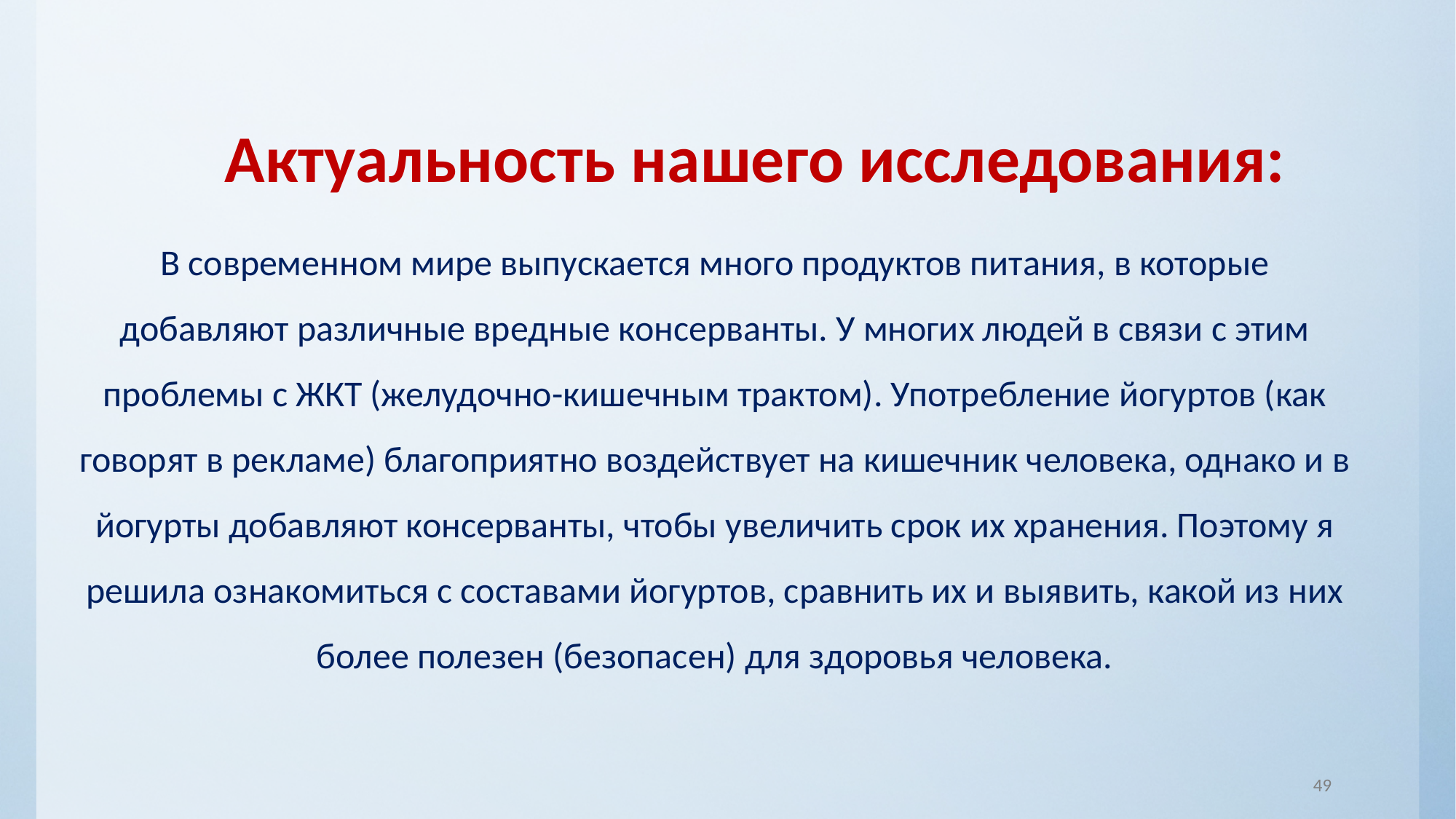

# Актуальность нашего исследования:
В современном мире выпускается много продуктов питания, в которые добавляют различные вредные консерванты. У многих людей в связи с этим проблемы с ЖКТ (желудочно-кишечным трактом). Употребление йогуртов (как говорят в рекламе) благоприятно воздействует на кишечник человека, однако и в йогурты добавляют консерванты, чтобы увеличить срок их хранения. Поэтому я решила ознакомиться с составами йогуртов, сравнить их и выявить, какой из них более полезен (безопасен) для здоровья человека.
49